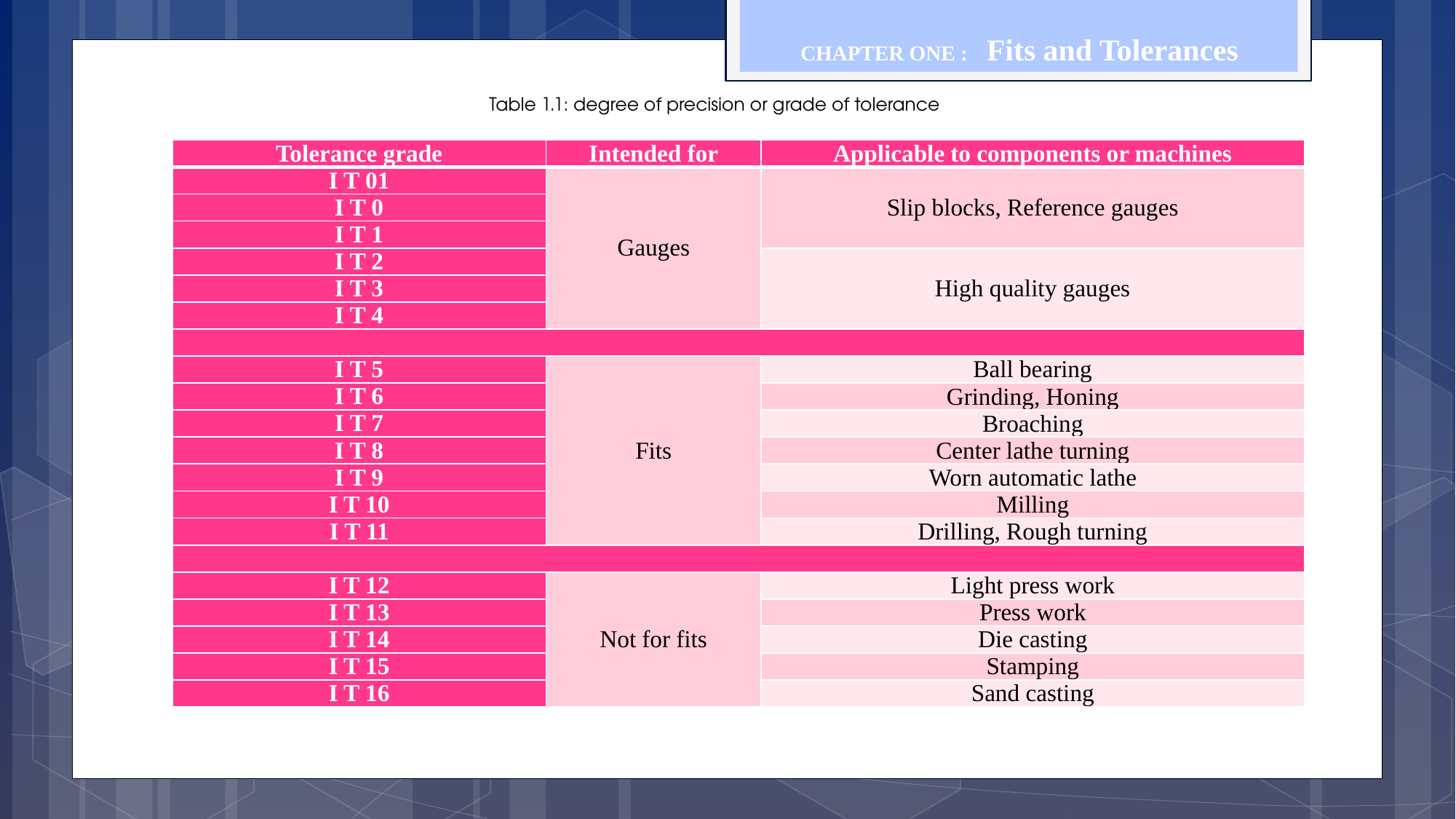

CHAPTER ONE :  Fits and Tolerances
Table 1.1: degree of precision or grade of tolerance
| Tolerance grade | Intended for | Applicable to components or machines |
| --- | --- | --- |
| I T 01 | Gauges | Slip blocks, Reference gauges |
| I T 0 |  |  |
| I T 1 |  |  |
| I T 2 |  | High quality gauges |
| I T 3 |  |  |
| I T 4 |  |  |
|  |  |  |
| I T 5 | Fits | Ball bearing |
| I T 6 |  | Grinding, Honing |
| I T 7 |  | Broaching |
| I T 8 |  | Center lathe turning |
| I T 9 |  | Worn automatic lathe |
| I T 10 |  | Milling |
| I T 11 |  | Drilling, Rough turning |
|  |  |  |
| I T 12 | Not for fits | Light press work |
| I T 13 |  | Press work |
| I T 14 |  | Die casting |
| I T 15 |  | Stamping |
| I T 16 |  | Sand casting |